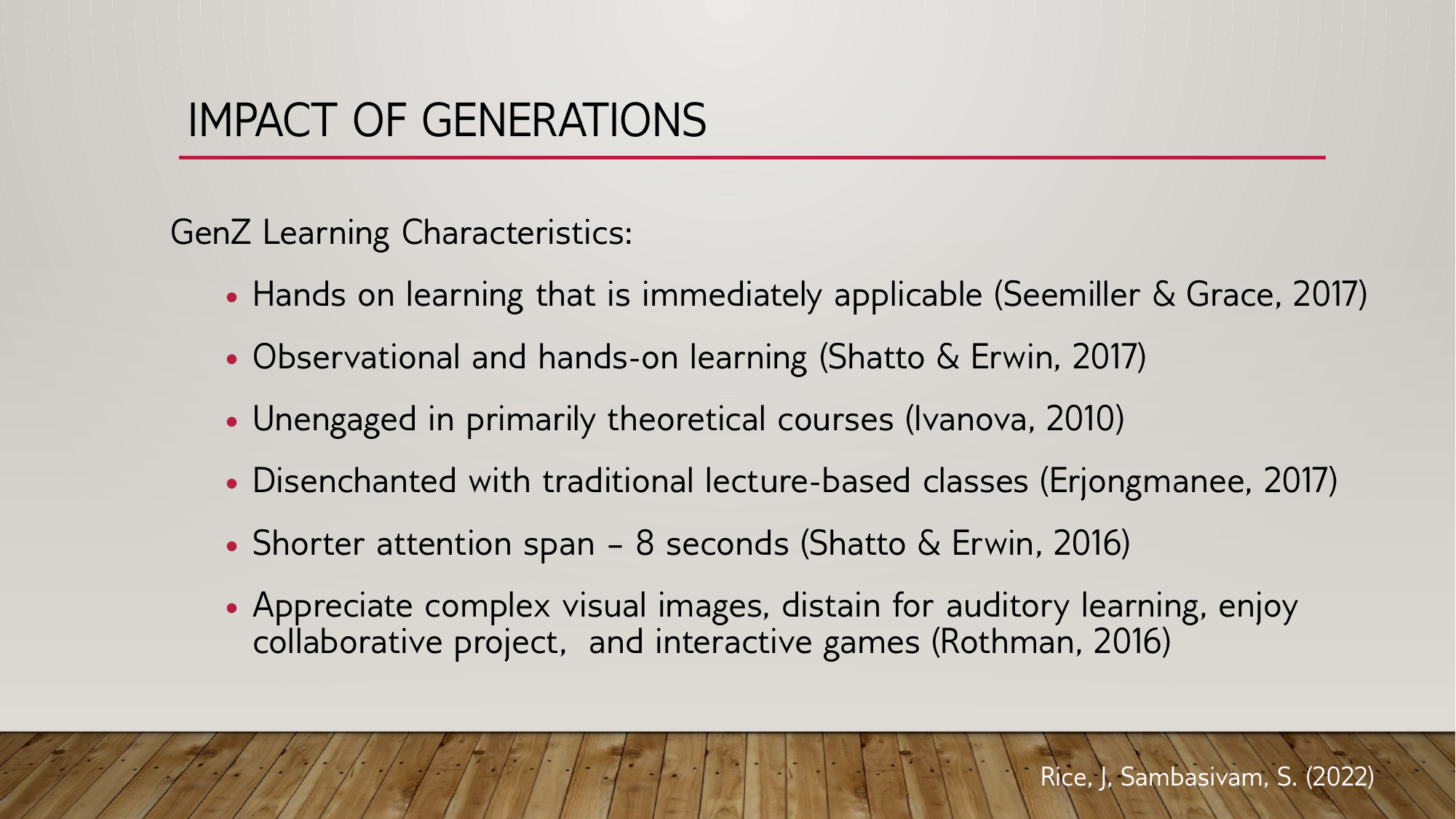

# Impact of Generations
GenZ Learning Characteristics:
Hands on learning that is immediately applicable (Seemiller & Grace, 2017)
Observational and hands-on learning (Shatto & Erwin, 2017)
Unengaged in primarily theoretical courses (Ivanova, 2010)
Disenchanted with traditional lecture-based classes (Erjongmanee, 2017)
Shorter attention span – 8 seconds (Shatto & Erwin, 2016)
Appreciate complex visual images, distain for auditory learning, enjoy collaborative project,  and interactive games (Rothman, 2016)
Rice, J, Sambasivam, S. (2022)